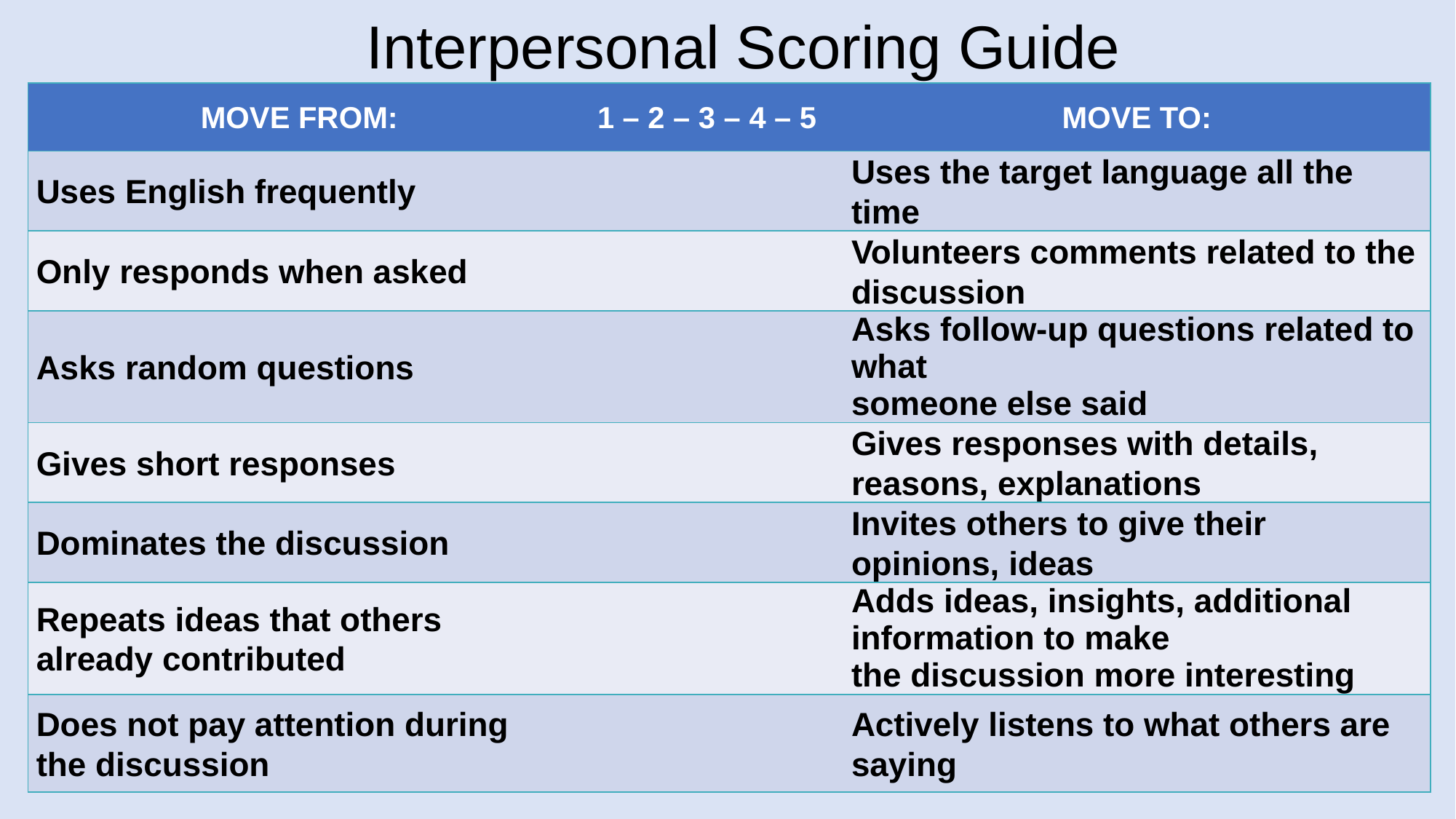

# Interpersonal Scoring Guide
| MOVE FROM: | 1 – 2 – 3 – 4 – 5 | MOVE TO: |
| --- | --- | --- |
| Uses English frequently |  | Uses the target language all the time |
| Only responds when asked |  | Volunteers comments related to the discussion |
| Asks random questions |  | Asks follow-up questions related to what someone else said |
| Gives short responses |  | Gives responses with details, reasons, explanations |
| Dominates the discussion |  | Invites others to give their opinions, ideas |
| Repeats ideas that others already contributed |  | Adds ideas, insights, additional information to make the discussion more interesting |
| Does not pay attention during the discussion |  | Actively listens to what others are saying |

ACTFL Workshop CPS April 2018 - Terrill
30